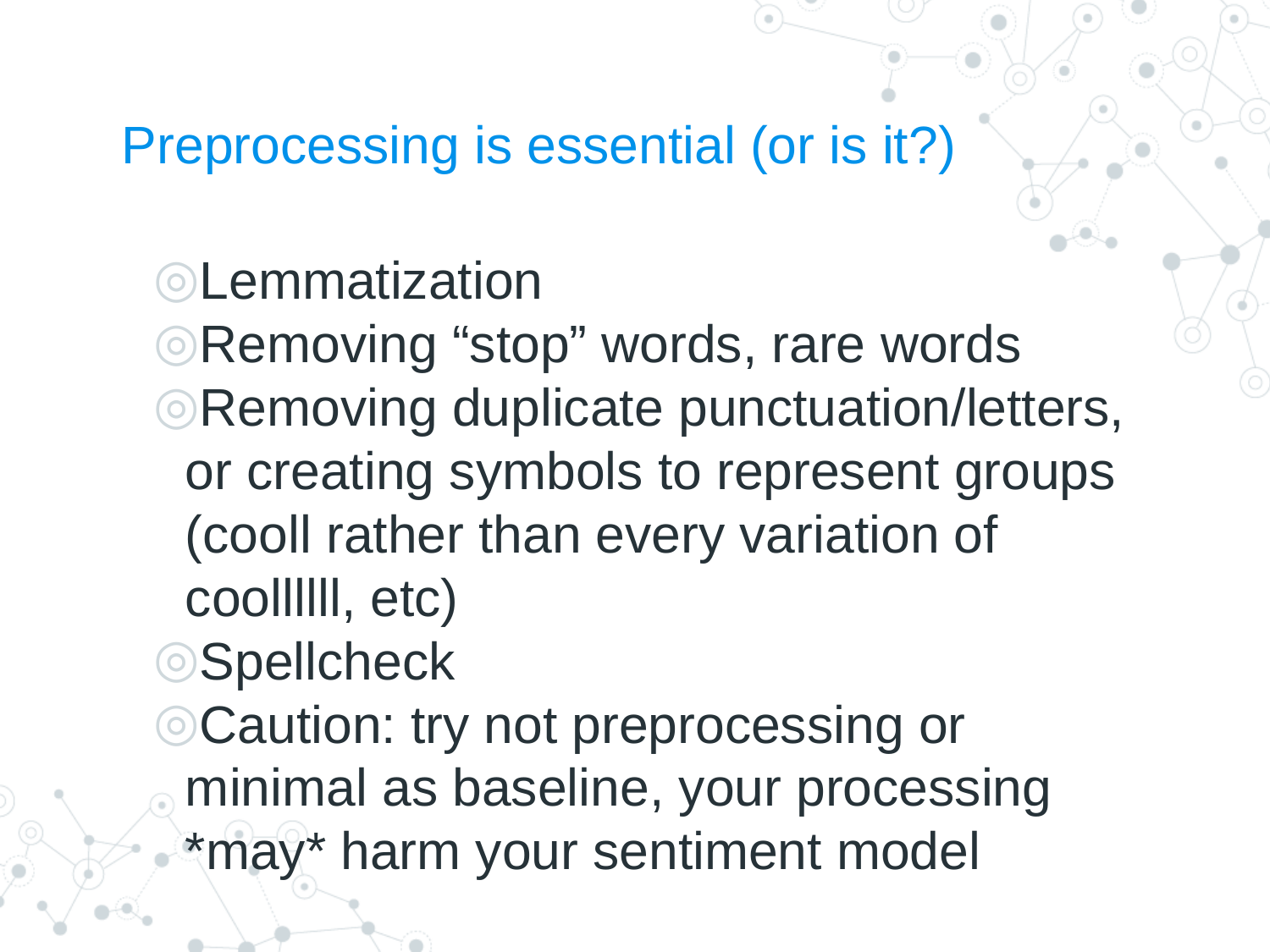

# Preprocessing is essential (or is it?)
Lemmatization
Removing “stop” words, rare words
Removing duplicate punctuation/letters, or creating symbols to represent groups (cooll rather than every variation of coollllll, etc)
Spellcheck
Caution: try not preprocessing or minimal as baseline, your processing *may* harm your sentiment model